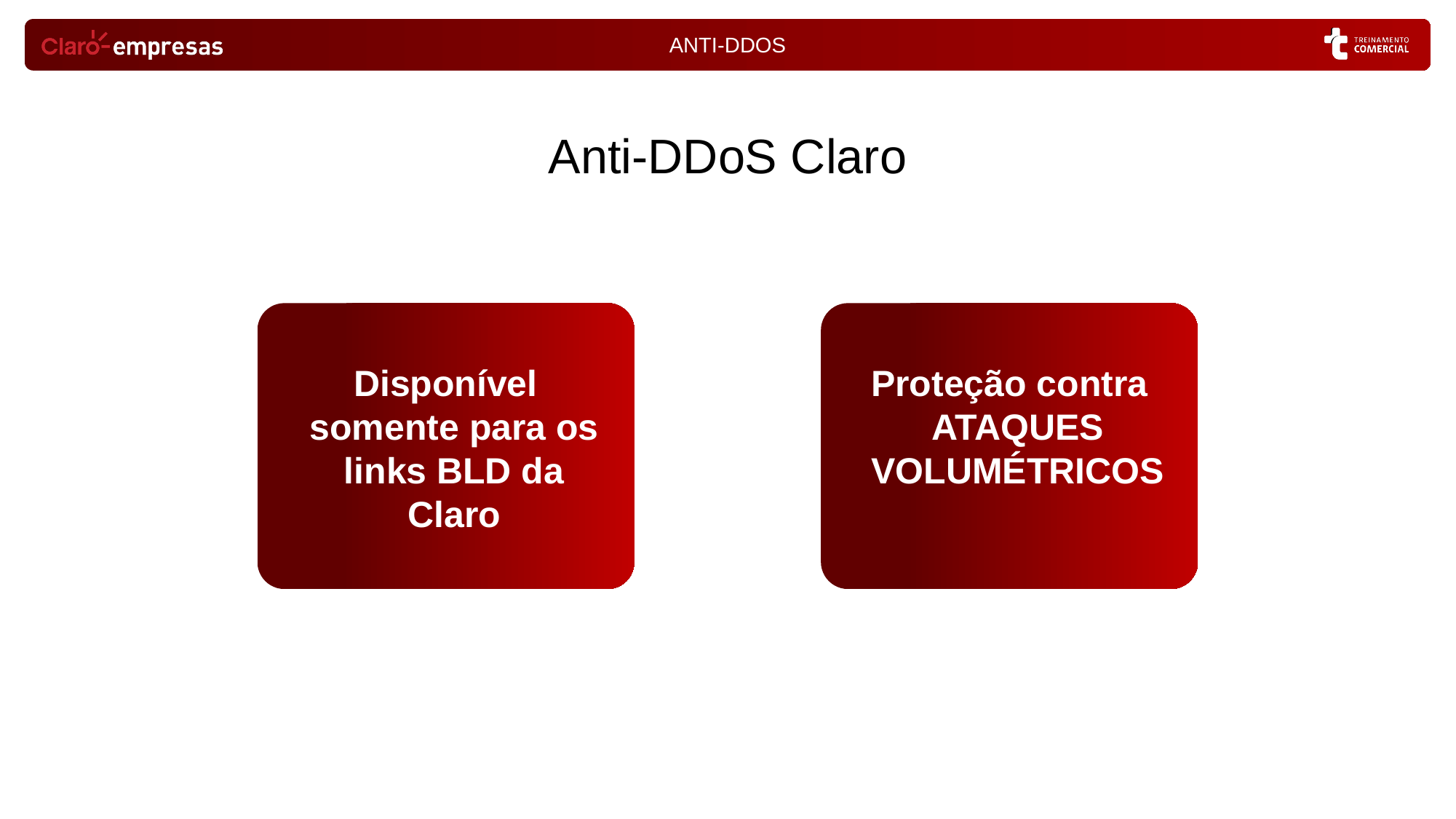

Anti-DDoS Claro

Disponível somente para os links BLD da Claro

Proteção contra ATAQUES VOLUMÉTRICOS